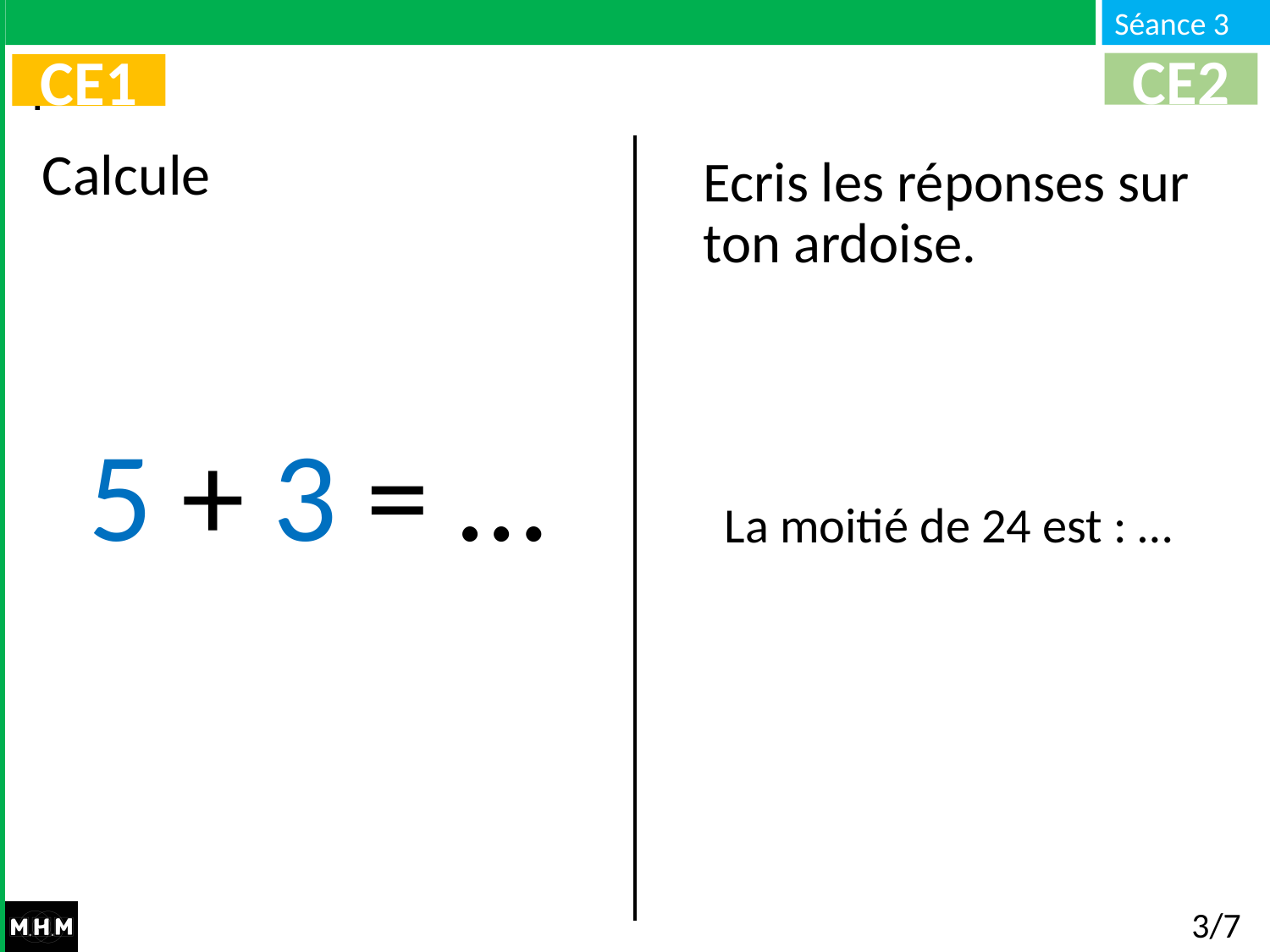

CE2
CE1
Ecris les réponses sur ton ardoise.
Calcule
5 + 3 = …
La moitié de 24 est : …

3/7